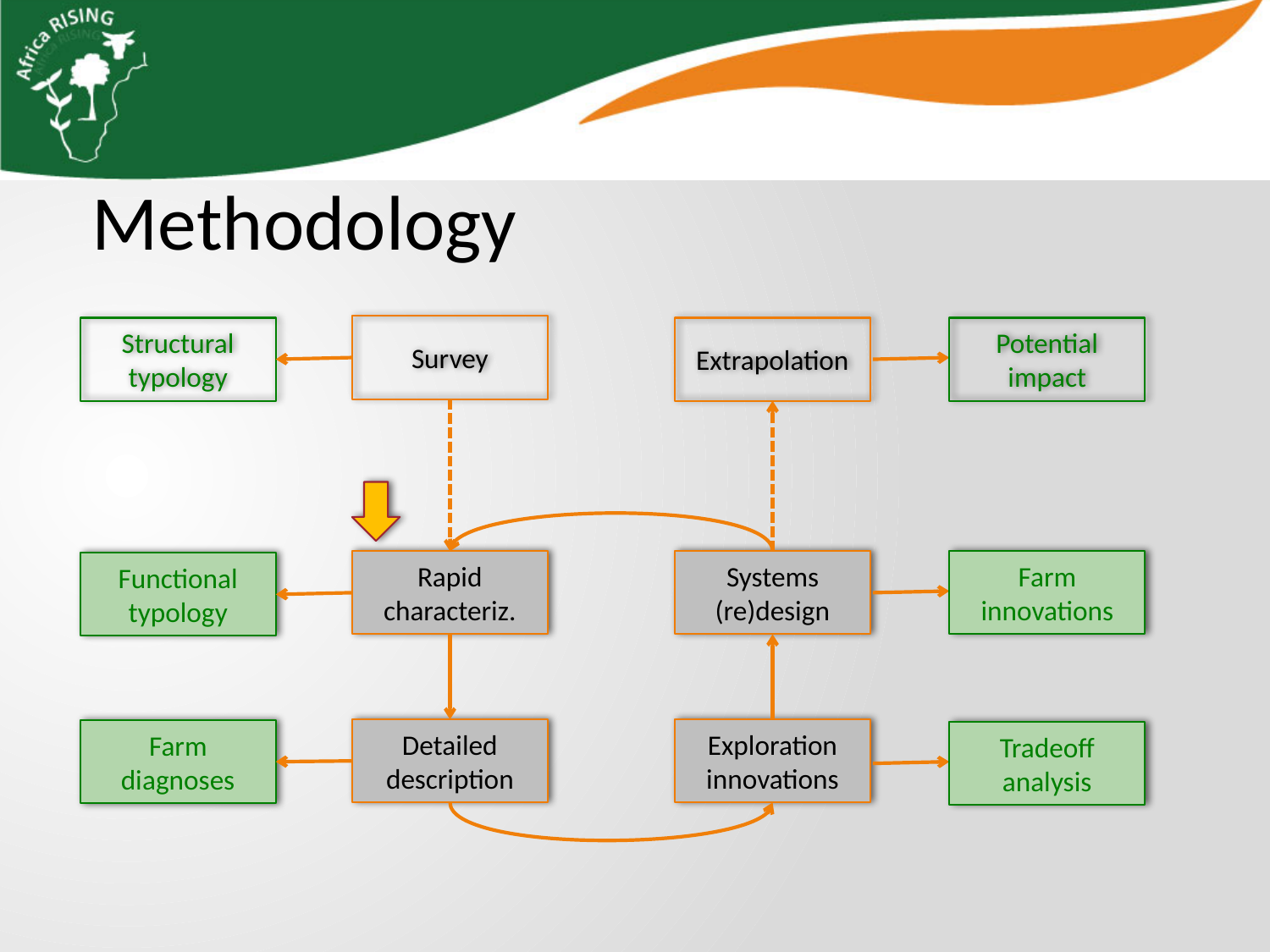

Methodology
Survey
Structural typology
Extrapolation
Potential
impact

Rapid characteriz.
Systems
(re)design
Farm innovations
Functional typology
Detailed description
Exploration
innovations
Farm diagnoses
Tradeoff analysis